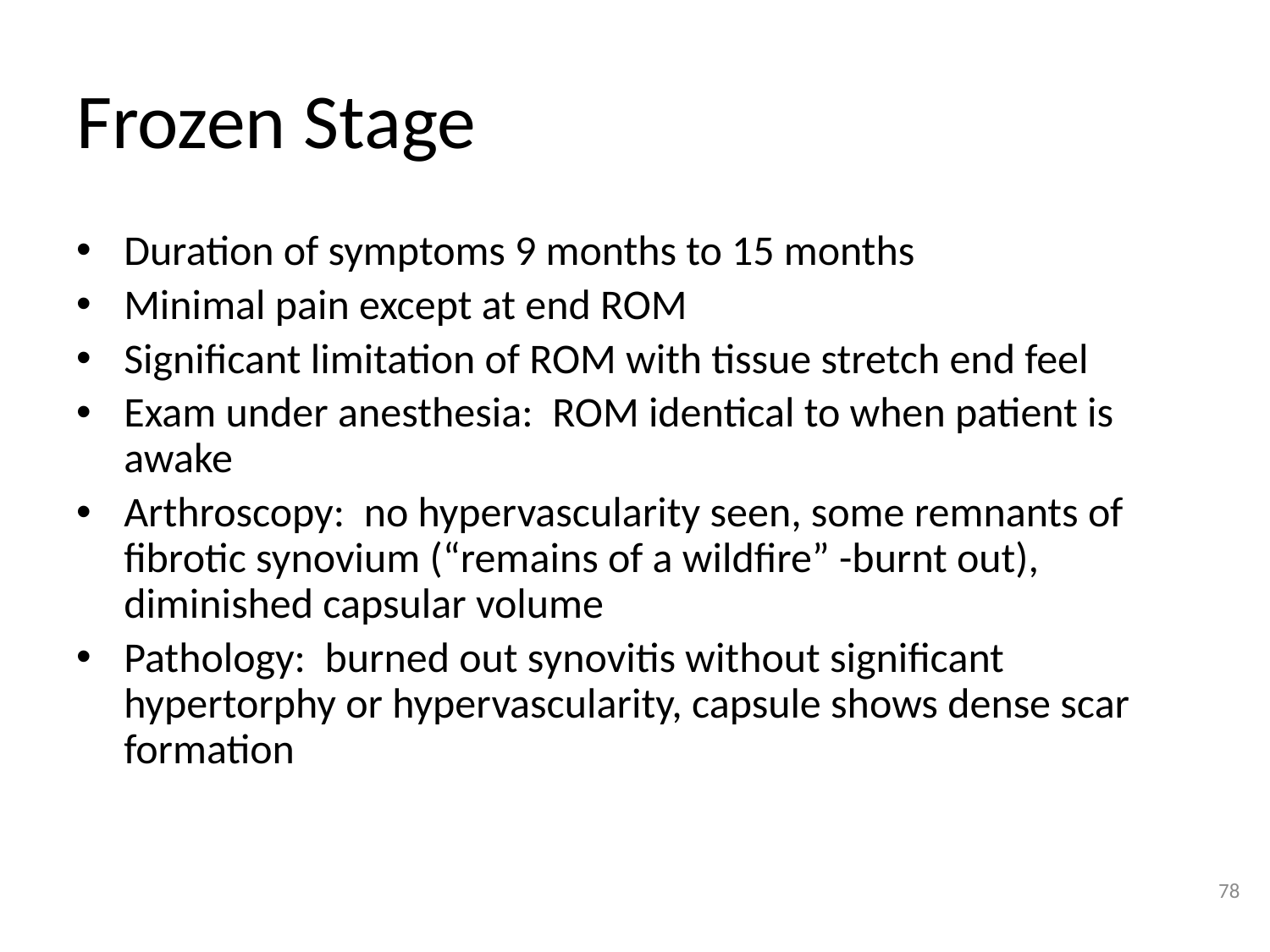

# Frozen Stage
Duration of symptoms 9 months to 15 months
Minimal pain except at end ROM
Significant limitation of ROM with tissue stretch end feel
Exam under anesthesia:  ROM identical to when patient is awake
Arthroscopy:  no hypervascularity seen, some remnants of fibrotic synovium (“remains of a wildfire” -burnt out), diminished capsular volume
Pathology:  burned out synovitis without significant hypertorphy or hypervascularity, capsule shows dense scar formation
78